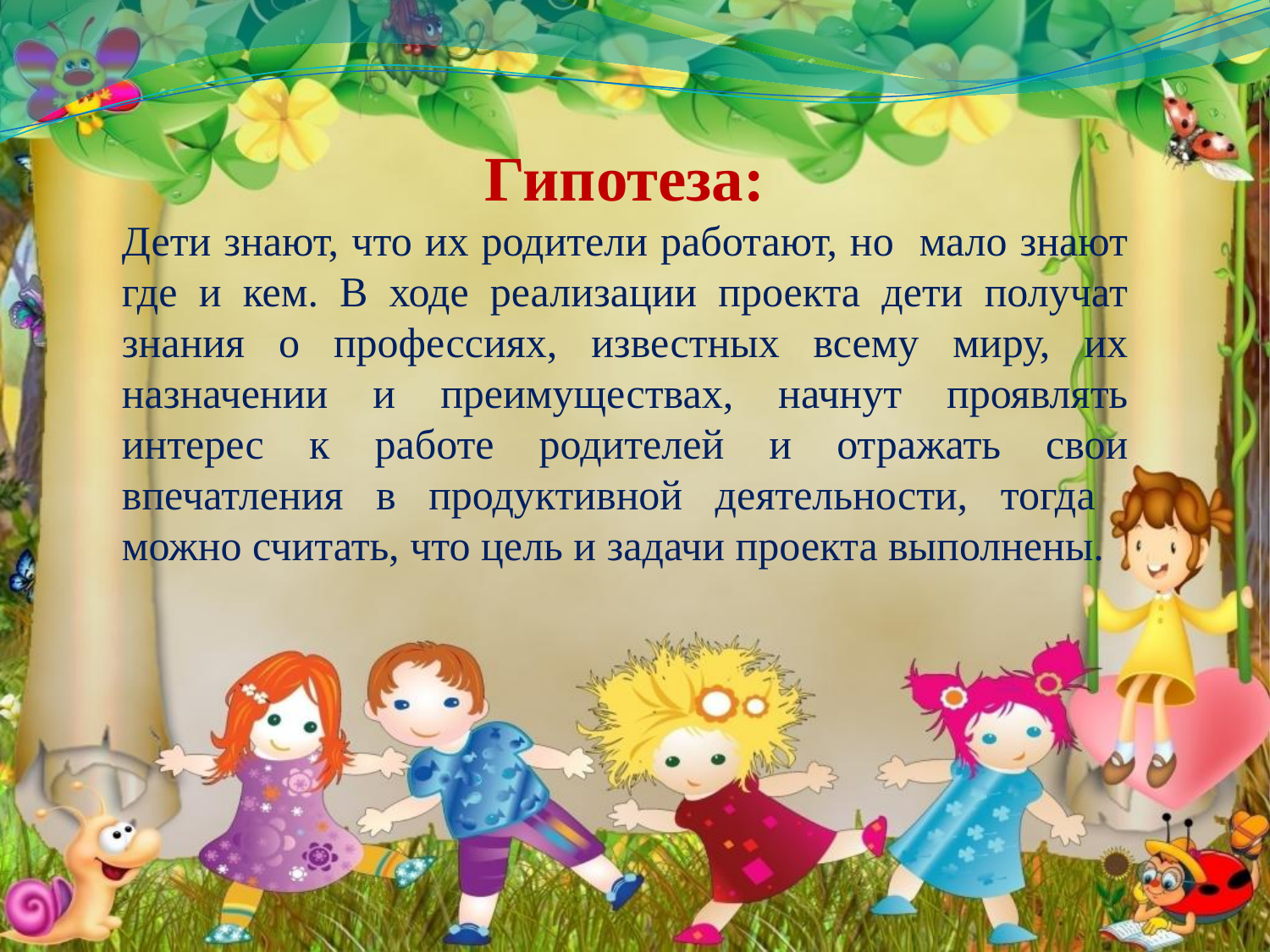

Гипотеза:
Дети знают, что их родители работают, но  мало знают где и кем. В ходе реализации проекта дети получат знания о профессиях, известных всему миру, их назначении и преимуществах, начнут проявлять интерес к работе родителей и отражать свои впечатления в продуктивной деятельности, тогда  можно считать, что цель и задачи проекта выполнены.